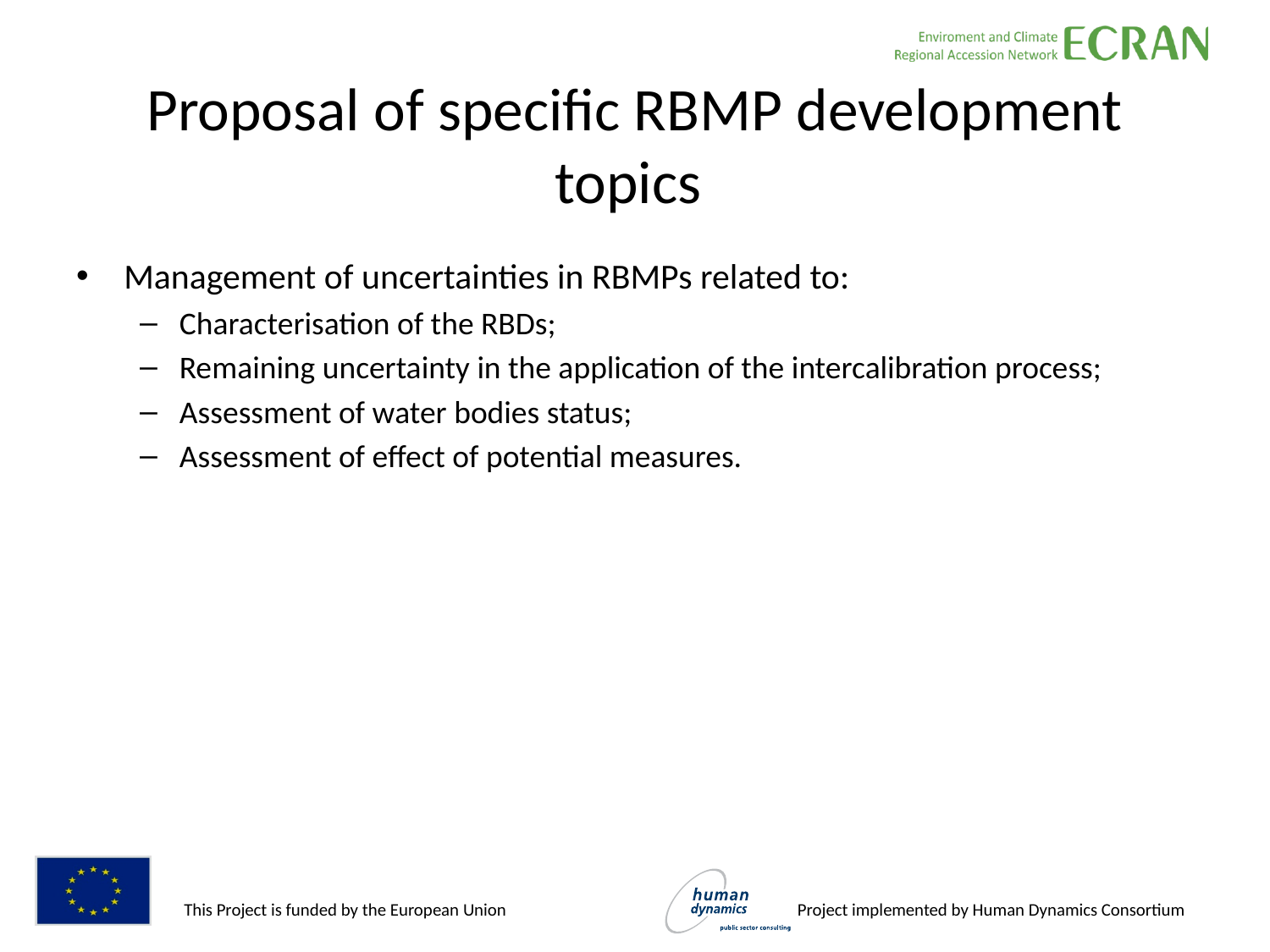

# Proposal of specific RBMP development topics
Management of uncertainties in RBMPs related to:
Characterisation of the RBDs;
Remaining uncertainty in the application of the intercalibration process;
Assessment of water bodies status;
Assessment of effect of potential measures.